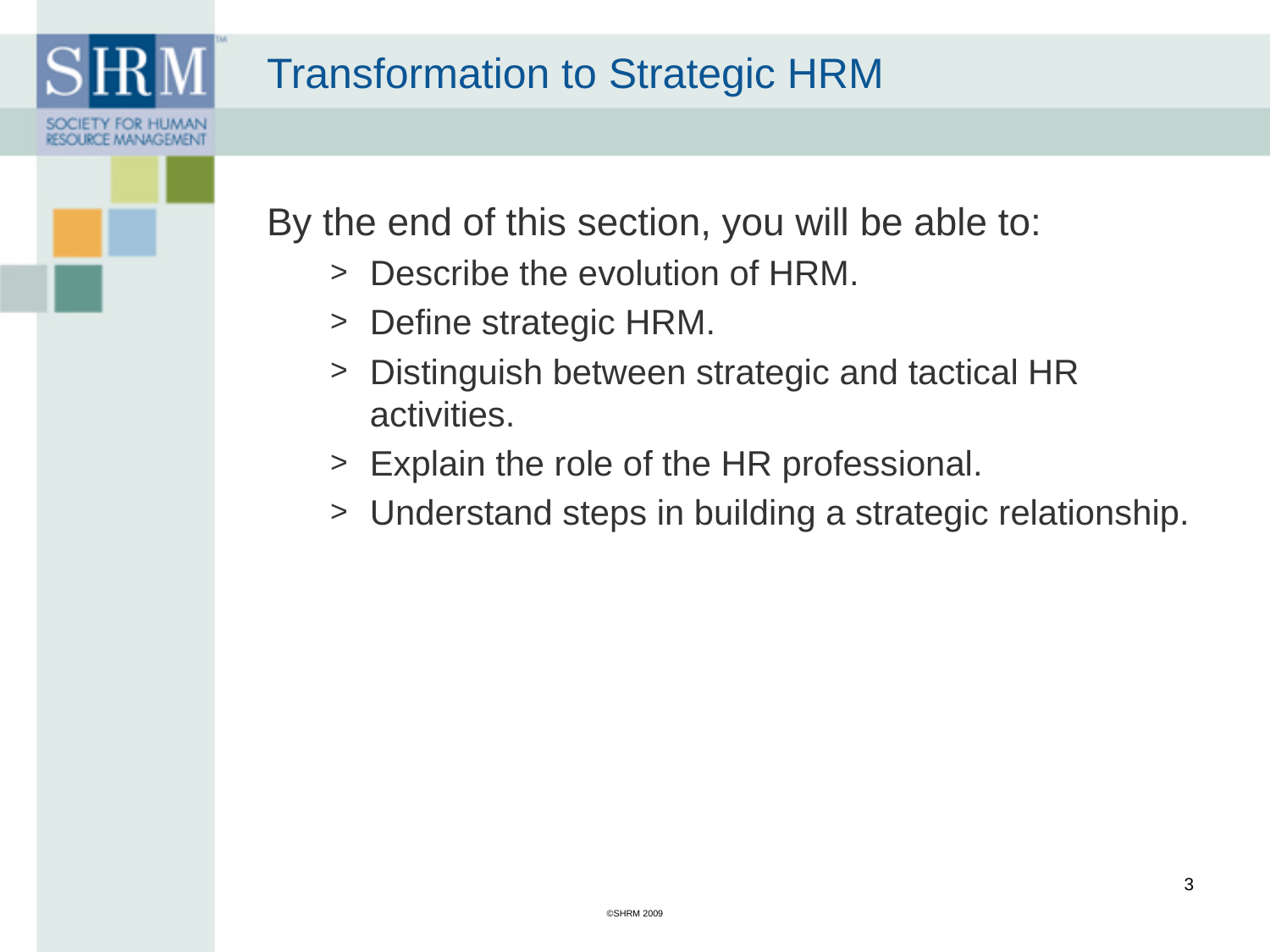

# Transformation to Strategic HRM
By the end of this section, you will be able to:
Describe the evolution of HRM.
Define strategic HRM.
Distinguish between strategic and tactical HR activities.
Explain the role of the HR professional.
Understand steps in building a strategic relationship.
3
©SHRM 2009